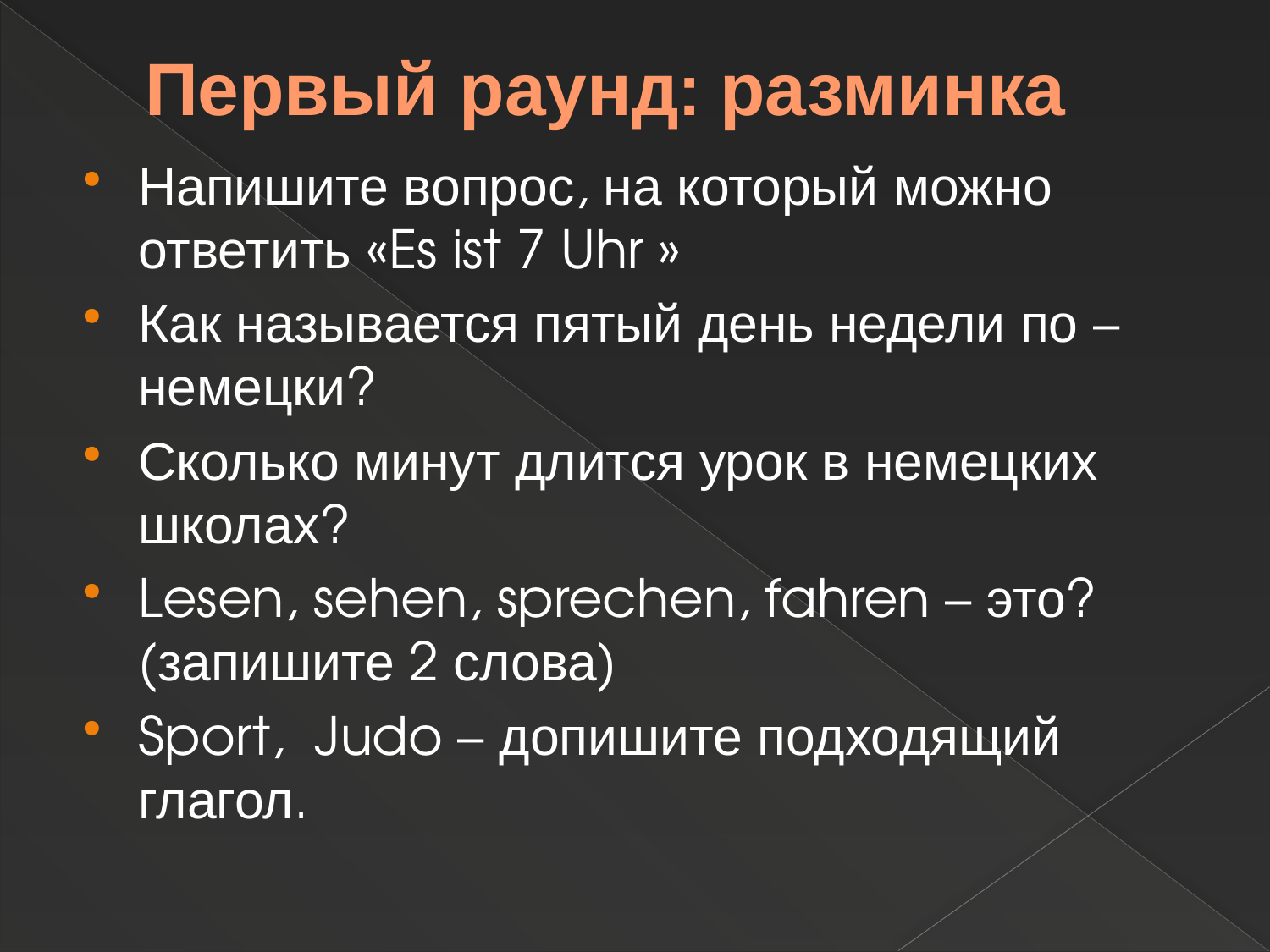

# Первый раунд: разминка
Напишите вопрос, на который можно ответить «Es ist 7 Uhr »
Как называется пятый день недели по – немецки?
Сколько минут длится урок в немецких школах?
Lesen, sehen, sprechen, fahren – это? (запишите 2 слова)
Sport,  Judo – допишите подходящий глагол.